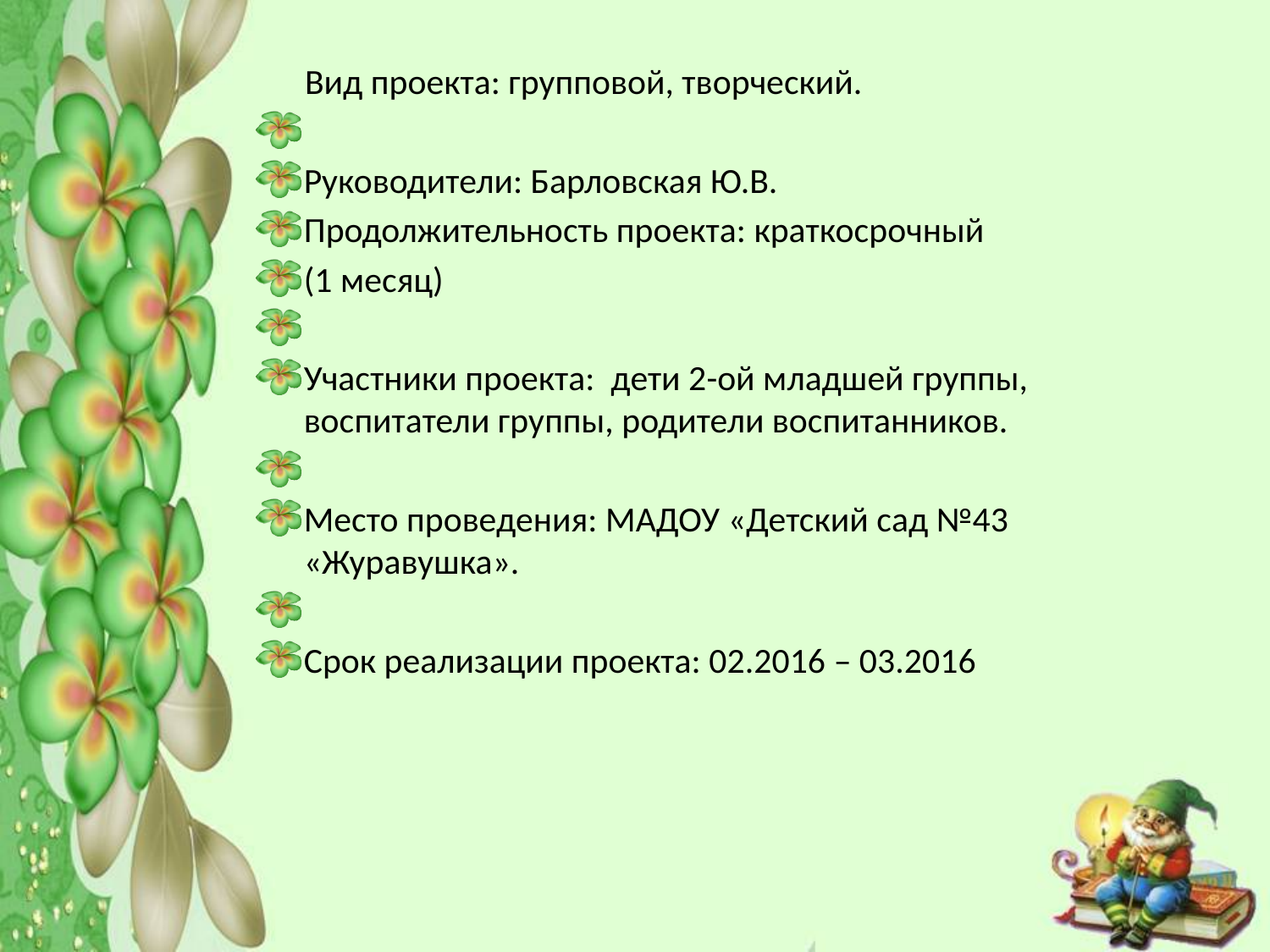

Вид проекта: групповой, творческий.

Руководители: Барловская Ю.В.
Продолжительность проекта: краткосрочный
(1 месяц)

Участники проекта:  дети 2-ой младшей группы, воспитатели группы, родители воспитанников.

Место проведения: МАДОУ «Детский сад №43 «Журавушка».

Срок реализации проекта: 02.2016 – 03.2016